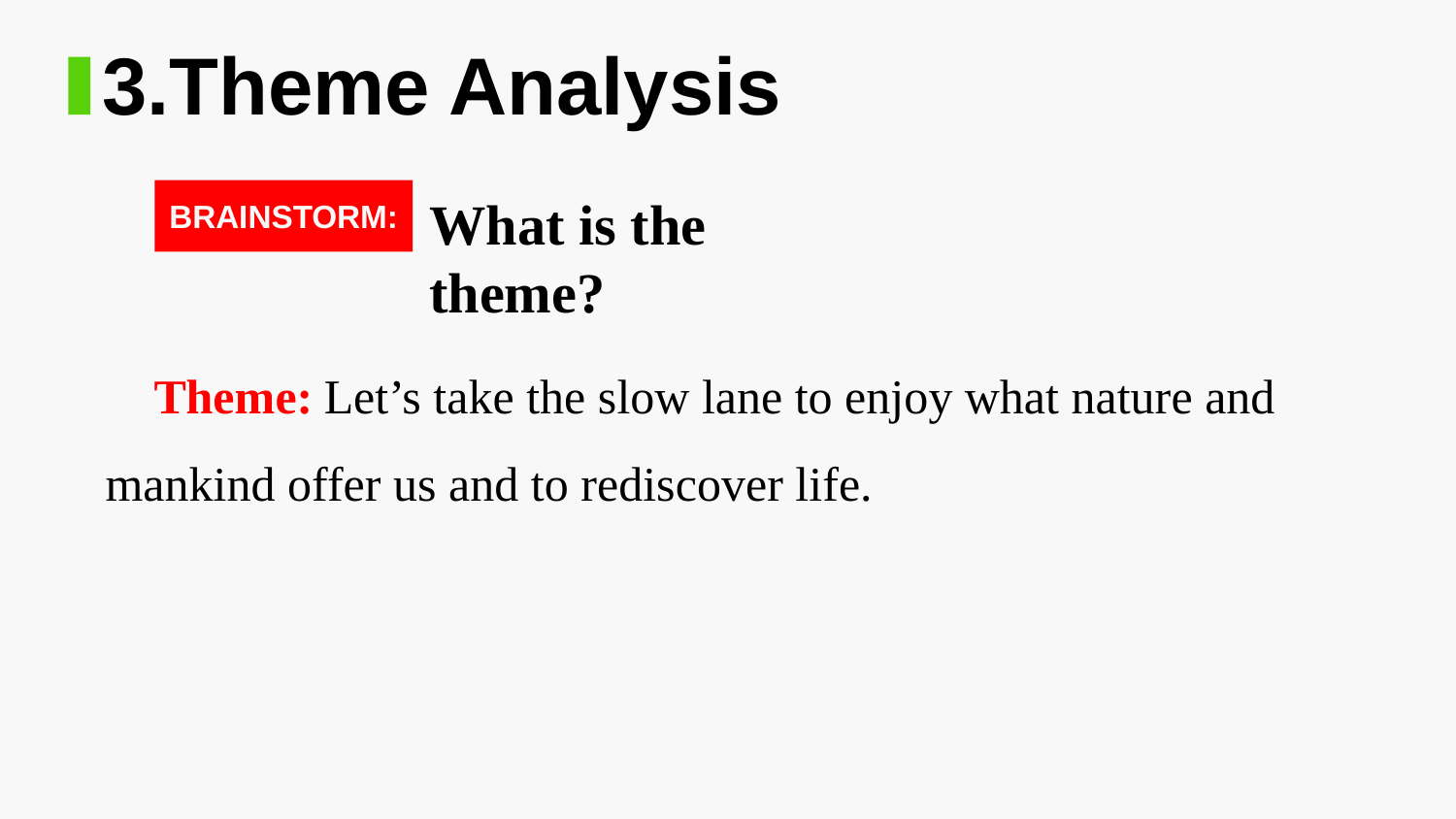

3.Theme Analysis

BRAINSTORM:
What is the theme?
    Theme: Let’s take the slow lane to enjoy what nature and mankind offer us and to rediscover life.